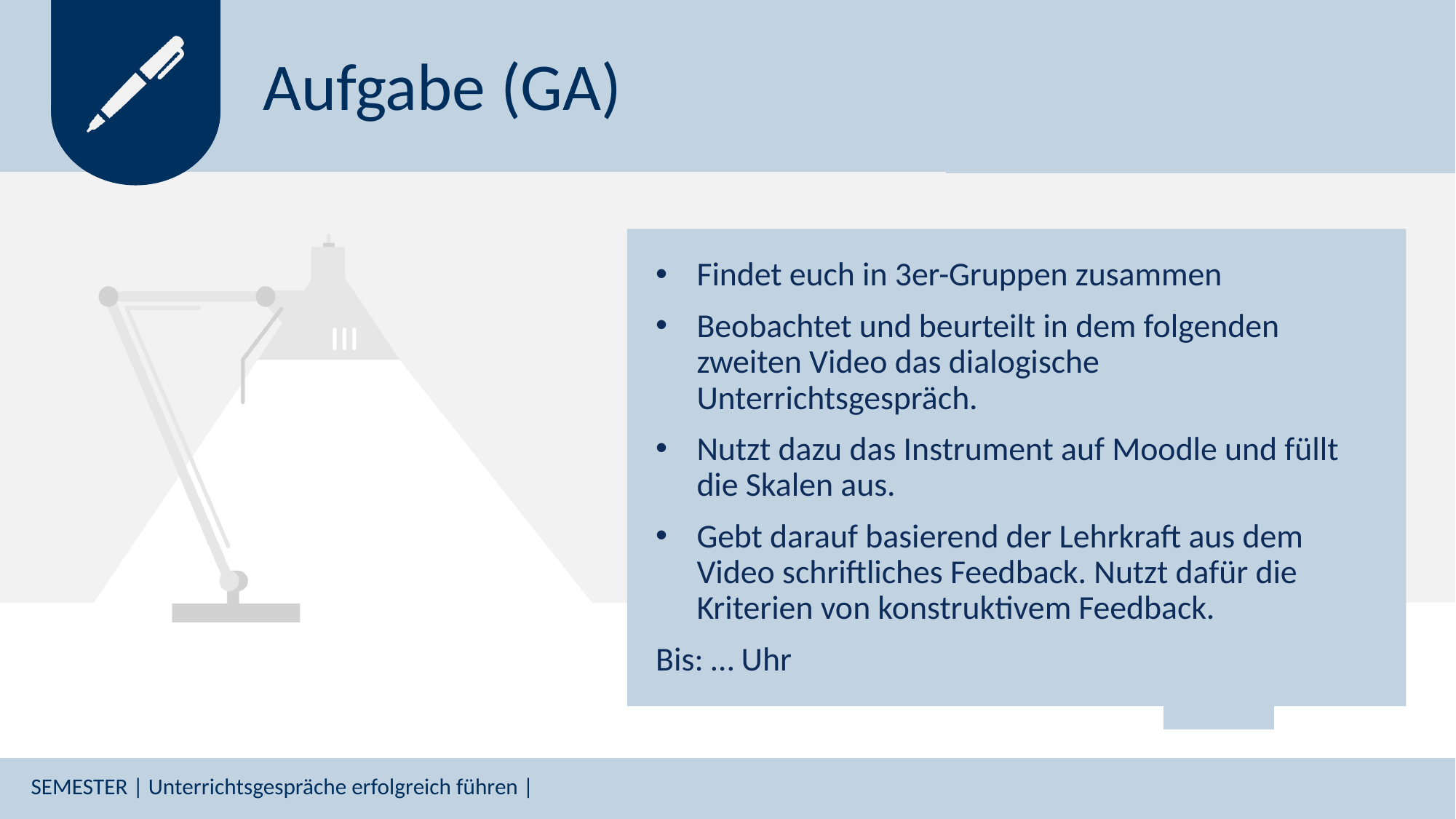

# Aufgabe (GA)
Findet euch in 3er-Gruppen zusammen
Beobachtet und beurteilt in dem folgenden zweiten Video das dialogische Unterrichtsgespräch.
Nutzt dazu das Instrument auf Moodle und füllt die Skalen aus.
Gebt darauf basierend der Lehrkraft aus dem Video schriftliches Feedback. Nutzt dafür die Kriterien von konstruktivem Feedback.
Bis: … Uhr

SEMESTER | Unterrichtsgespräche erfolgreich führen |